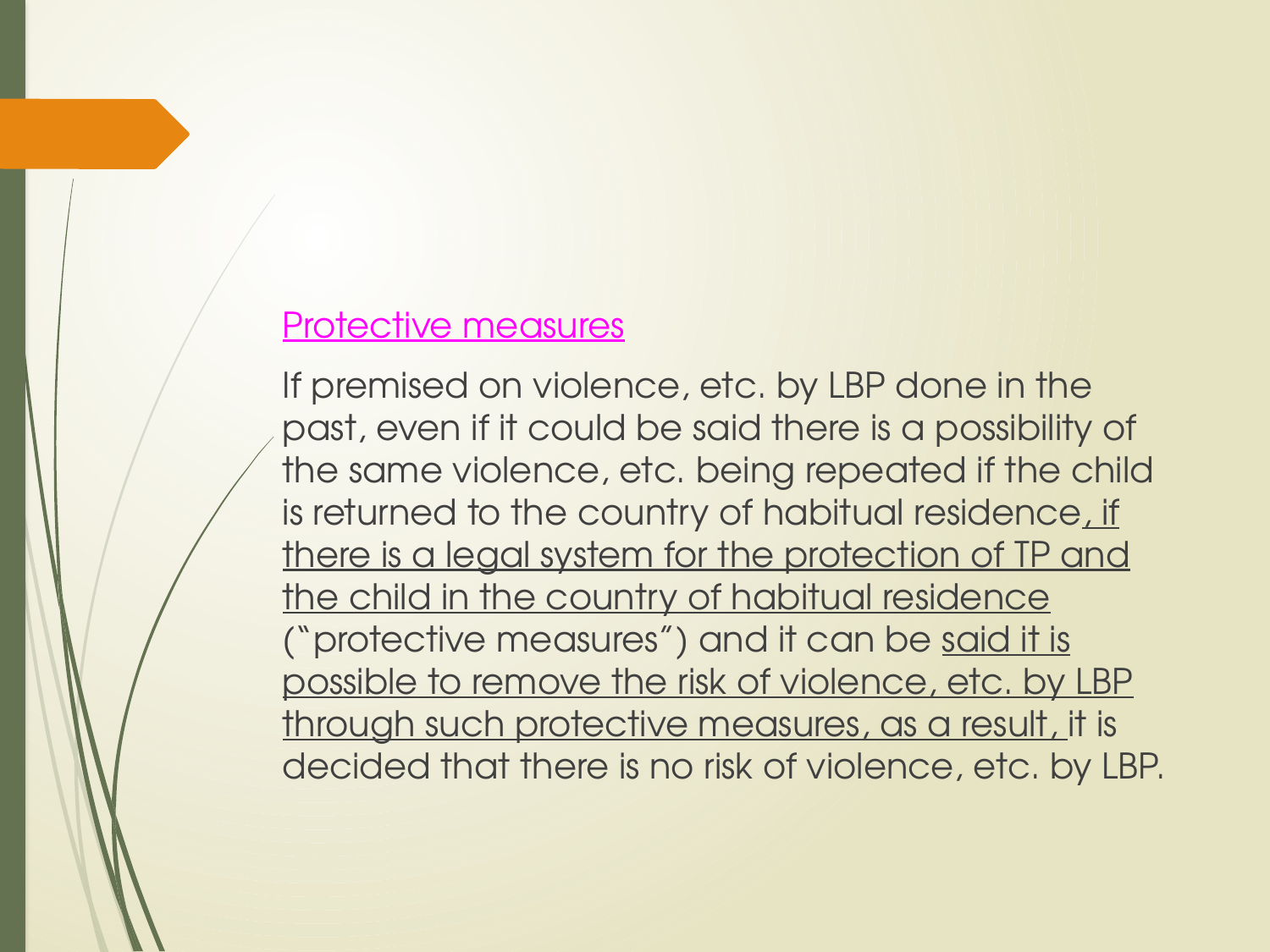

#
Protective measures
If premised on violence, etc. by LBP done in the past, even if it could be said there is a possibility of the same violence, etc. being repeated if the child is returned to the country of habitual residence, if there is a legal system for the protection of TP and the child in the country of habitual residence (“protective measures”) and it can be said it is possible to remove the risk of violence, etc. by LBP through such protective measures, as a result, it is decided that there is no risk of violence, etc. by LBP.